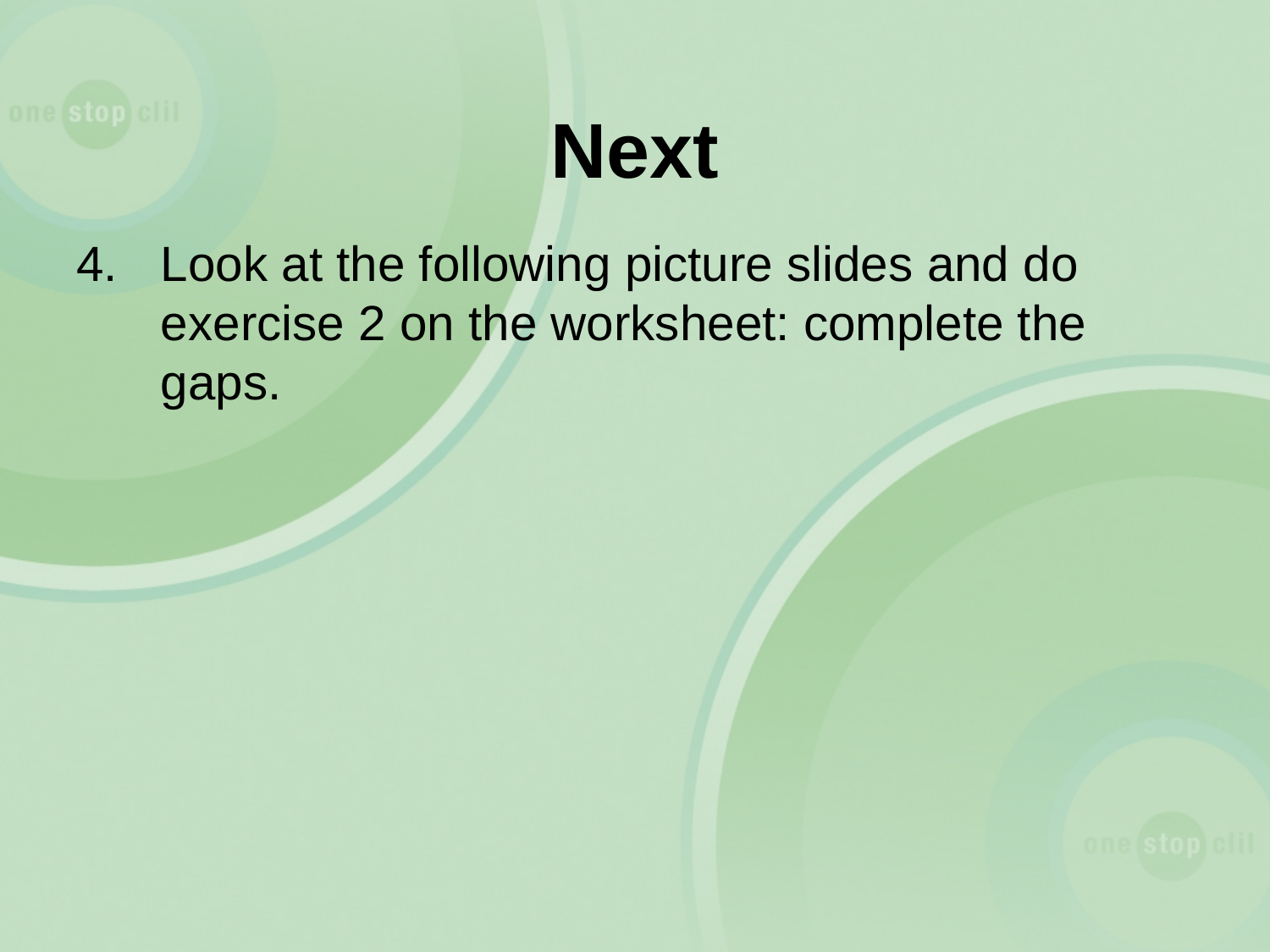

# Next
4.	Look at the following picture slides and do exercise 2 on the worksheet: complete the gaps.